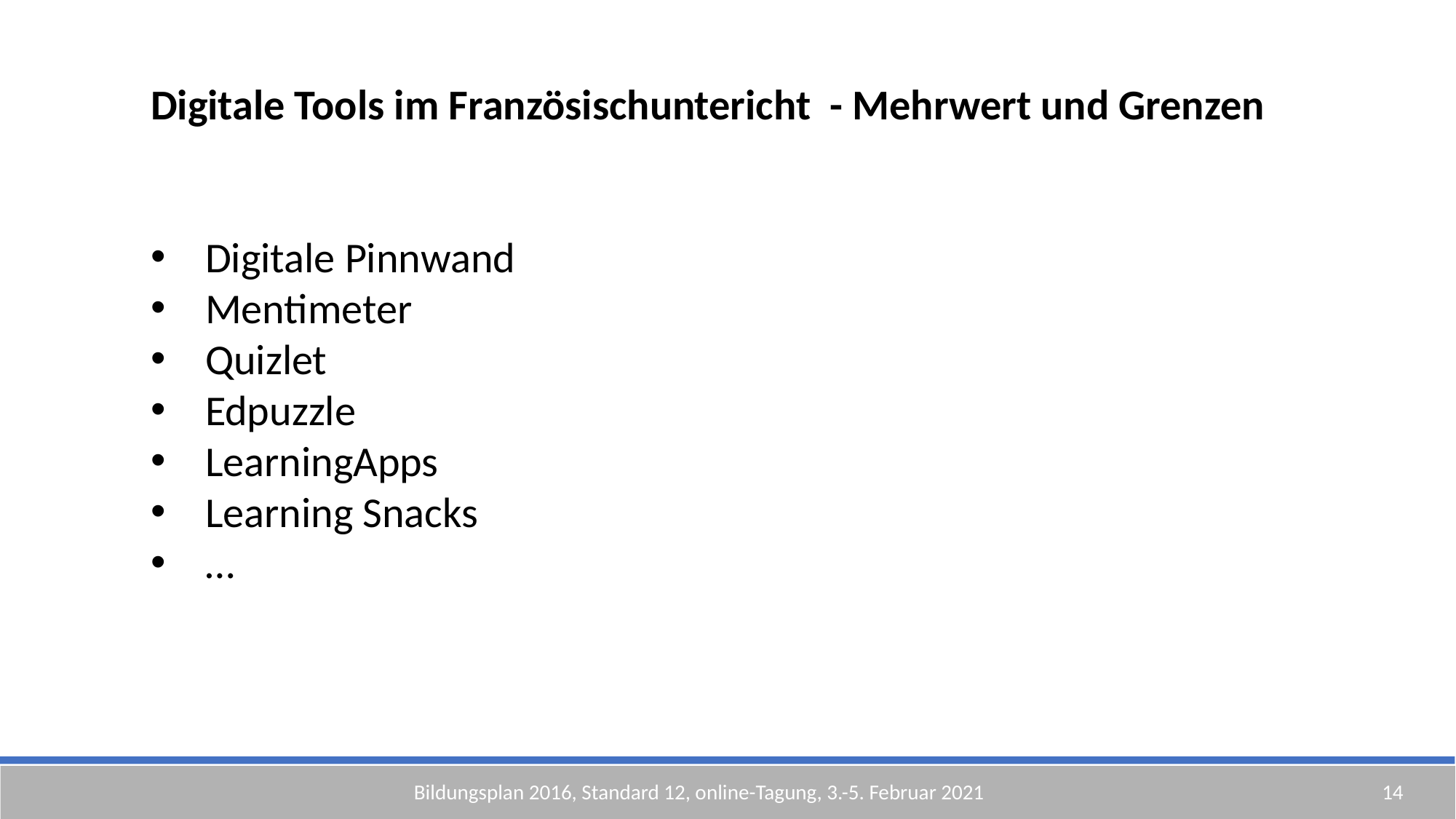

Digitale Tools im Französischuntericht  - Mehrwert und Grenzen

Digitale Pinnwand
Mentimeter
Quizlet
Edpuzzle
LearningApps
Learning Snacks
…